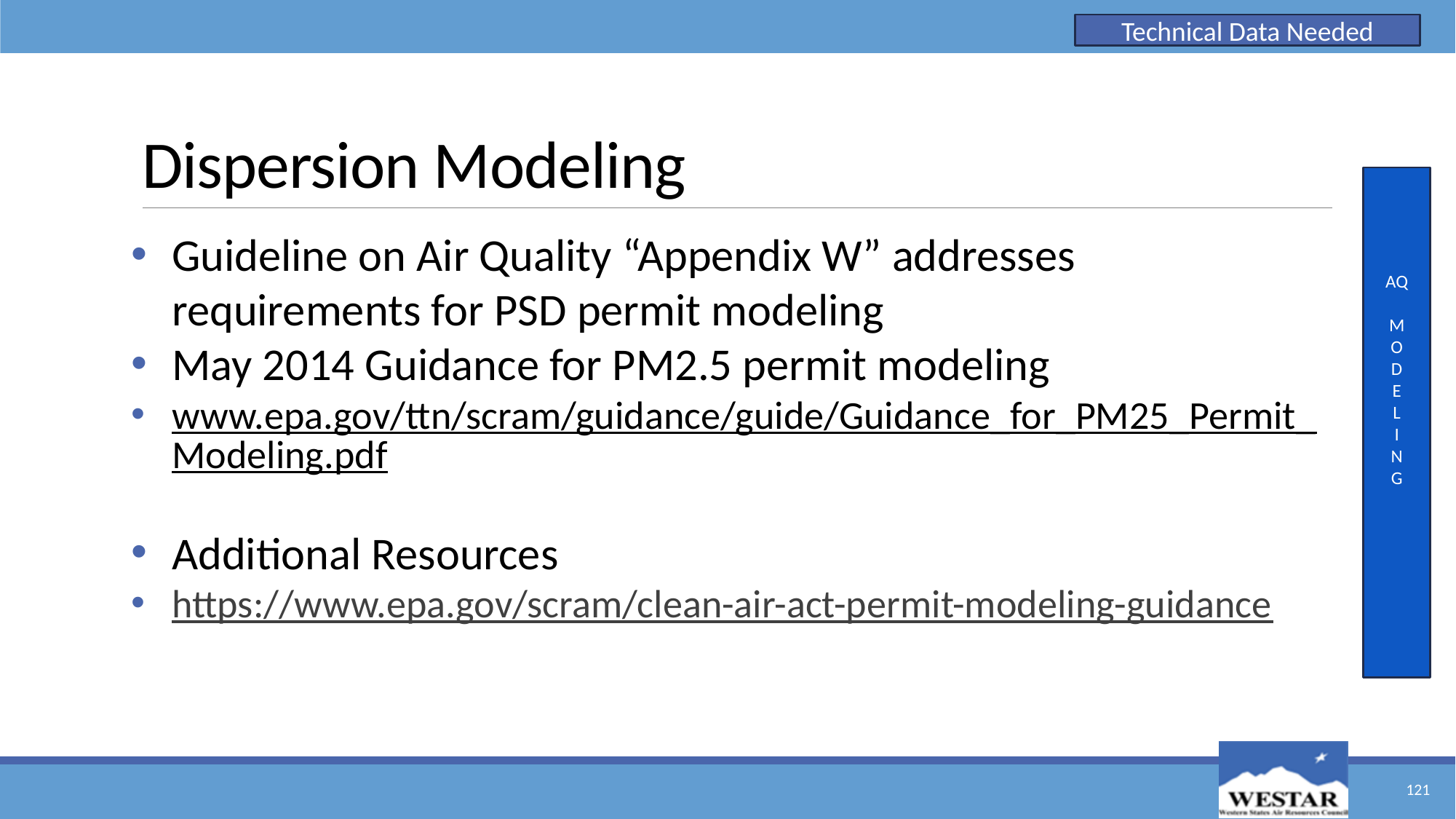

Technical Data Needed
# Dispersion Modeling
AQ

M
O
D
E
L
I
N
G

Guideline on Air Quality “Appendix W” addresses requirements for PSD permit modeling
May 2014 Guidance for PM2.5 permit modeling
www.epa.gov/ttn/scram/guidance/guide/Guidance_for_PM25_Permit_Modeling.pdf
Additional Resources
https://www.epa.gov/scram/clean-air-act-permit-modeling-guidance

121